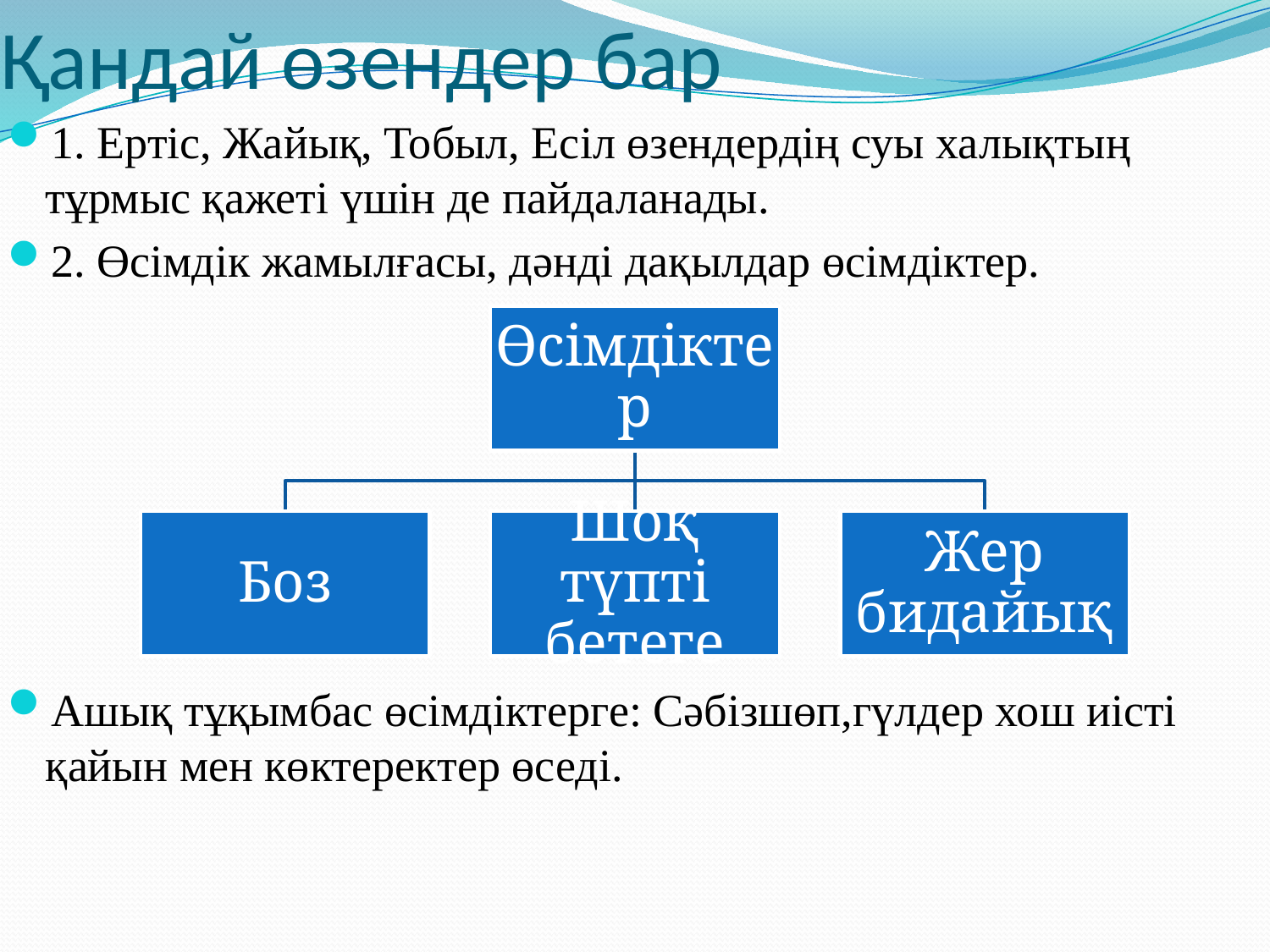

# Қандай өзендер бар
1. Ертіс, Жайық, Тобыл, Есіл өзендердің суы халықтың тұрмыс қажеті үшін де пайдаланады.
2. Өсімдік жамылғасы, дәнді дақылдар өсімдіктер.

Ашық тұқымбас өсімдіктерге: Сәбізшөп,гүлдер хош иісті қайын мен көктеректер өседі.
Өсімдіктер
Боз
Шоқ түпті бетеге
Жер бидайық